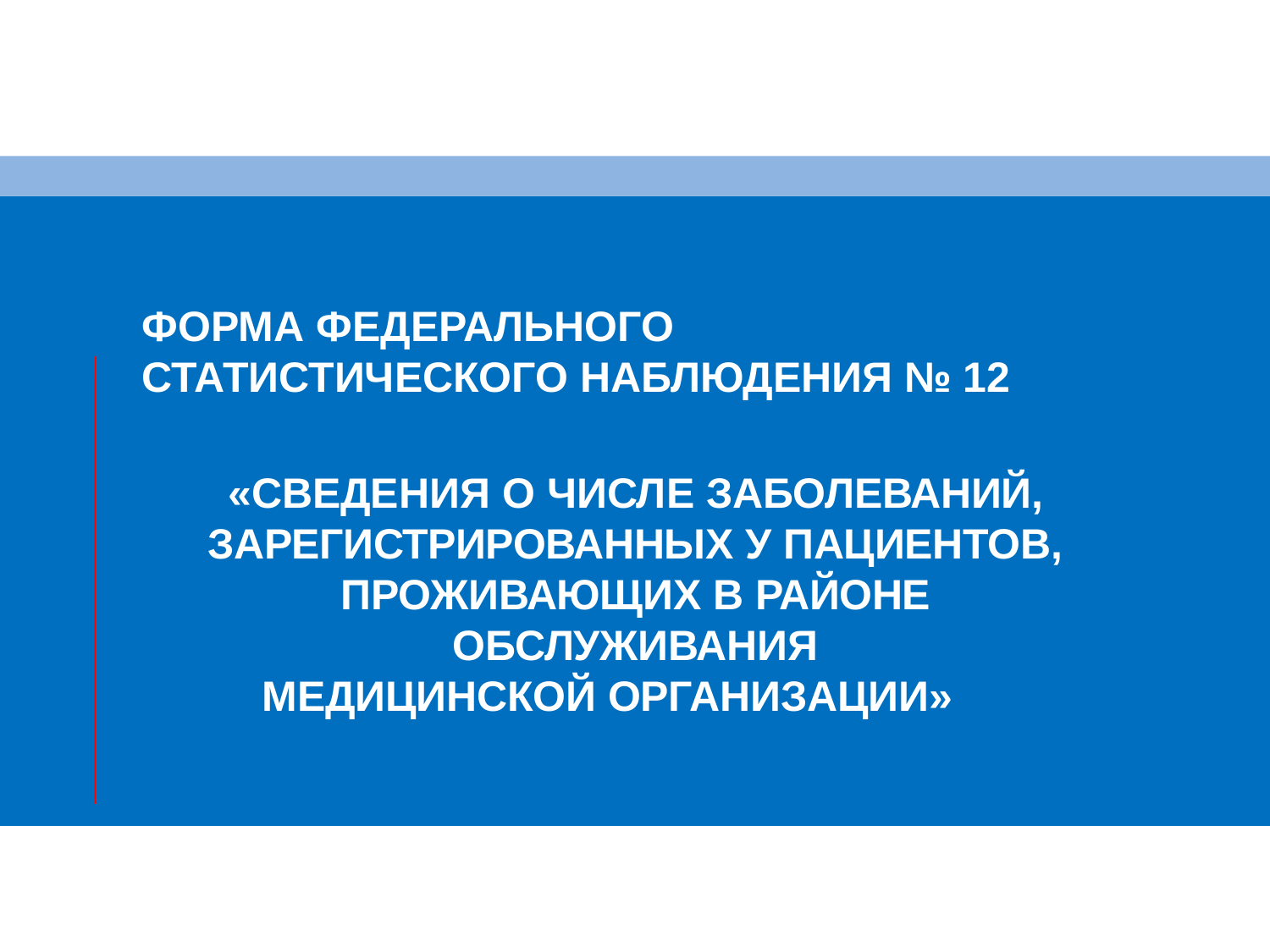

# ФОРМА ФЕДЕРАЛЬНОГО СТАТИСТИЧЕСКОГО НАБЛЮДЕНИЯ № 12

«СВЕДЕНИЯ О ЧИСЛЕ ЗАБОЛЕВАНИЙ, ЗАРЕГИСТРИРОВАННЫХ У ПАЦИЕНТОВ,
ПРОЖИВАЮЩИХ В РАЙОНЕ ОБСЛУЖИВАНИЯ
МЕДИЦИНСКОЙ ОРГАНИЗАЦИИ»